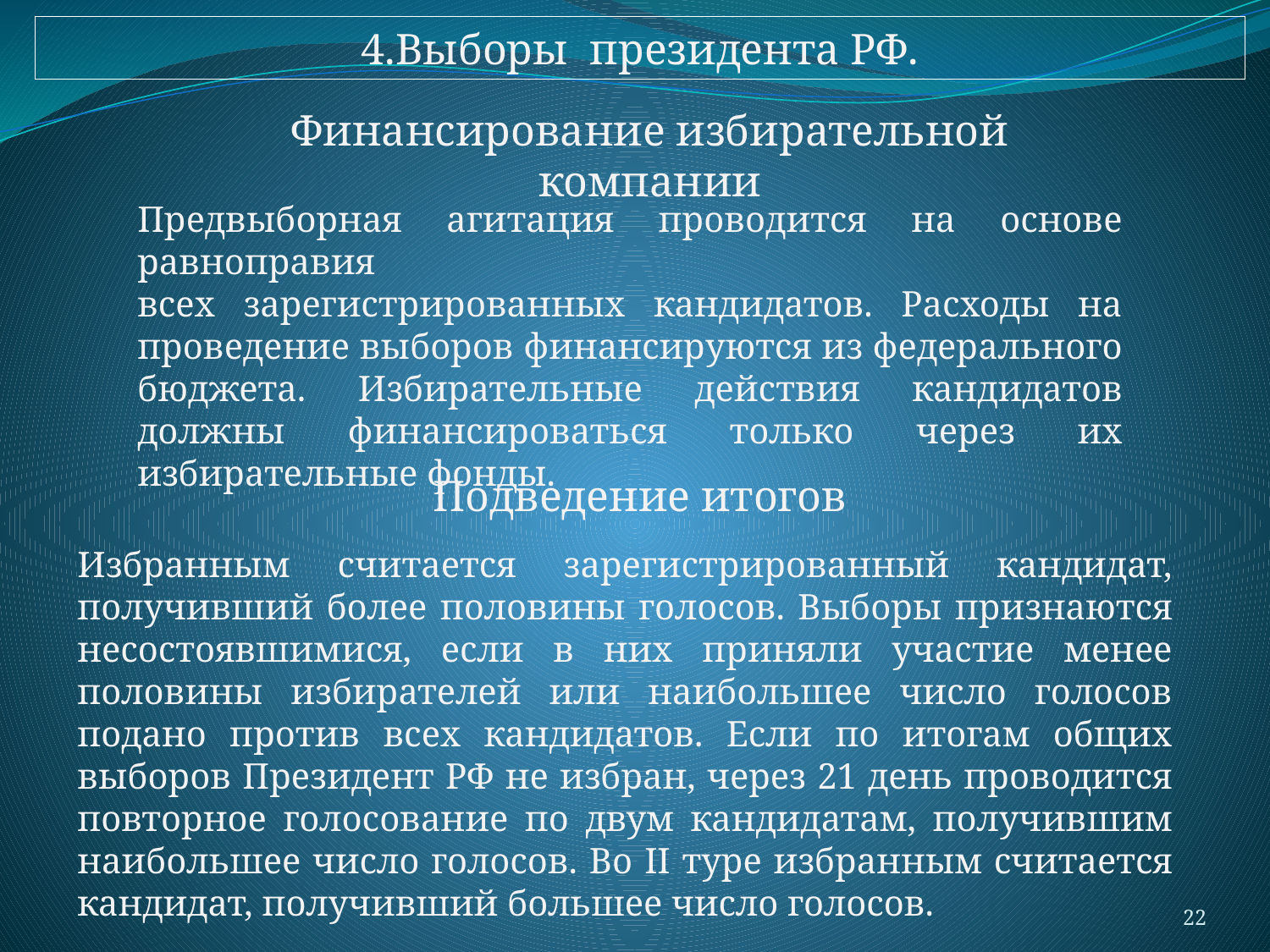

4.Выборы  президента РФ.
Финансирование избирательной компании
Предвыборная агитация проводится на основе равноправия
всех зарегистрированных кандидатов. Расходы на проведение выборов финансируются из федерального бюджета. Избирательные действия кандидатов должны финансироваться только через их избирательные фонды.

Подведение итогов
Избранным считается зарегистрированный кандидат, получивший более половины голосов. Выборы признаются несостоявшимися, если в них приняли участие менее половины избирателей или наибольшее число голосов подано против всех кандидатов. Если по итогам общих выборов Президент РФ не избран, через 21 день проводится повторное голосование по двум кандидатам, получившим наибольшее число голосов. Во II туре избранным считается кандидат, получивший большее число голосов.

22